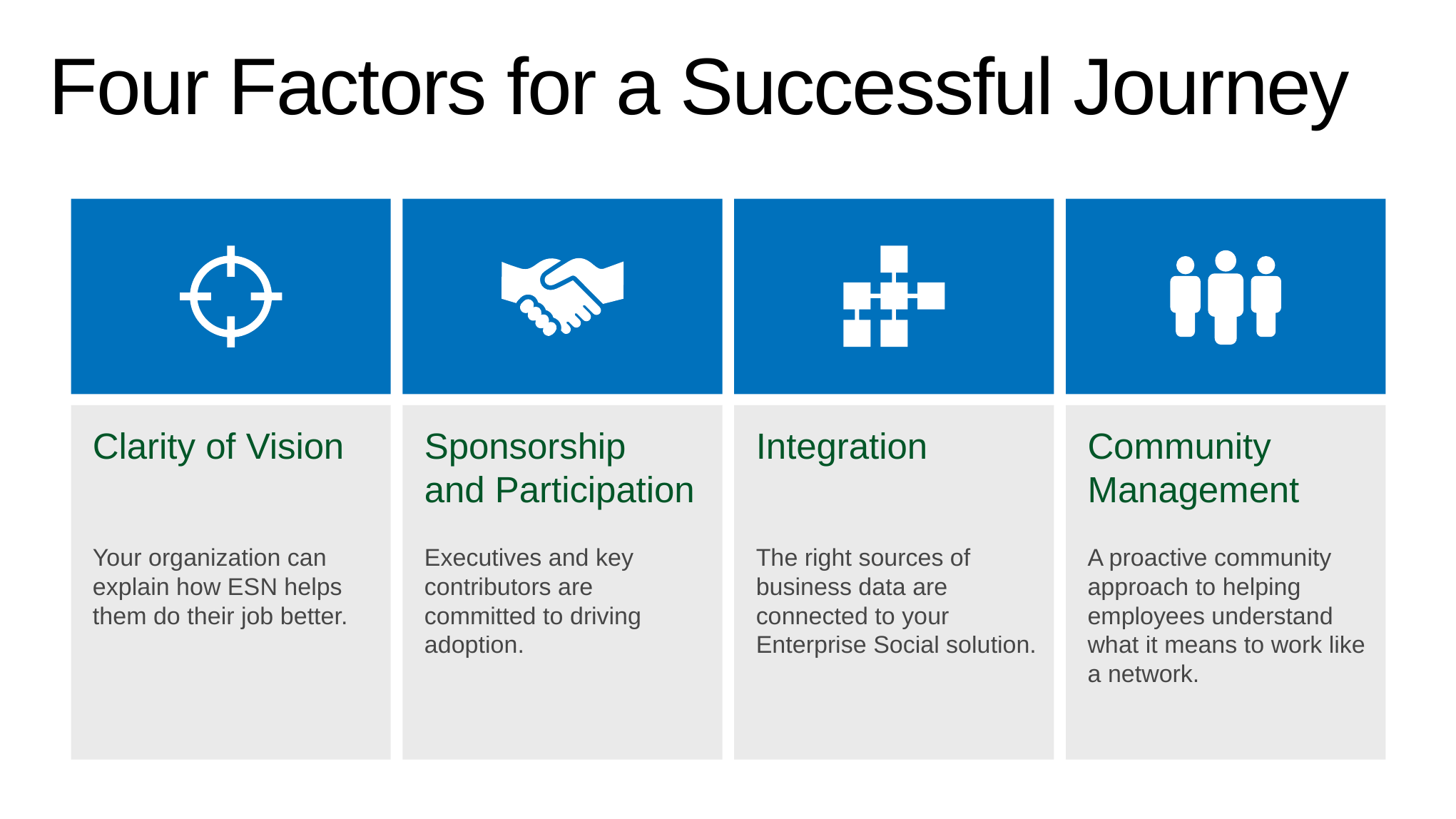

# Four Factors for a Successful Journey

Clarity of Vision

Sponsorship
and Participation
Integration
Community Management
Your organization can explain how ESN helps them do their job better.
Executives and key contributors are committed to driving adoption.
The right sources of business data are connected to your Enterprise Social solution.
A proactive community approach to helping employees understand what it means to work like a network.